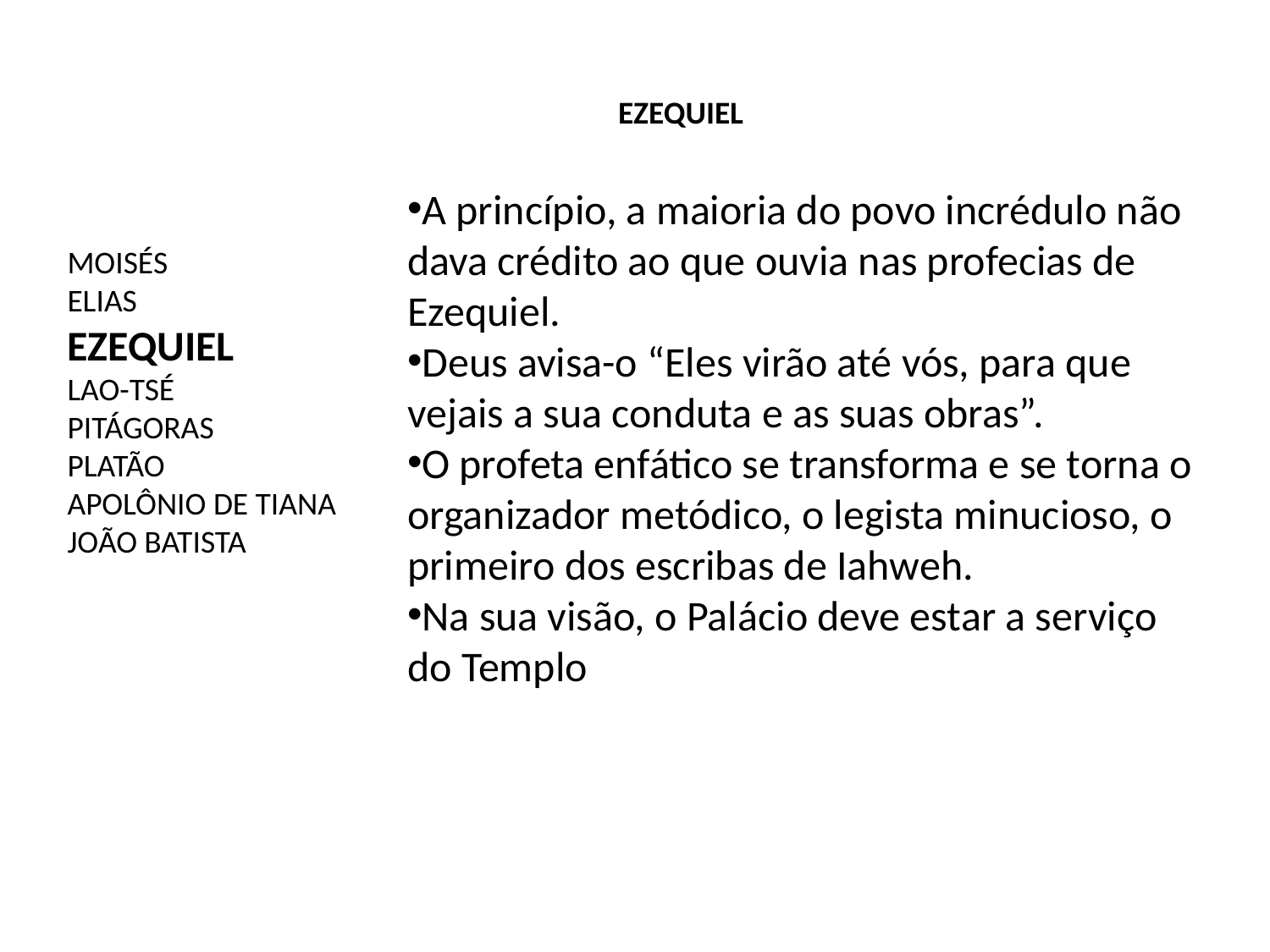

EZEQUIEL
A princípio, a maioria do povo incrédulo não dava crédito ao que ouvia nas profecias de Ezequiel.
Deus avisa-o “Eles virão até vós, para que vejais a sua conduta e as suas obras”.
O profeta enfático se transforma e se torna o organizador metódico, o legista minucioso, o primeiro dos escribas de Iahweh.
Na sua visão, o Palácio deve estar a serviço do Templo
MOISÉS
ELIAS
EZEQUIEL
LAO-TSÉ
PITÁGORAS
PLATÃO
APOLÔNIO DE TIANA
JOÃO BATISTA